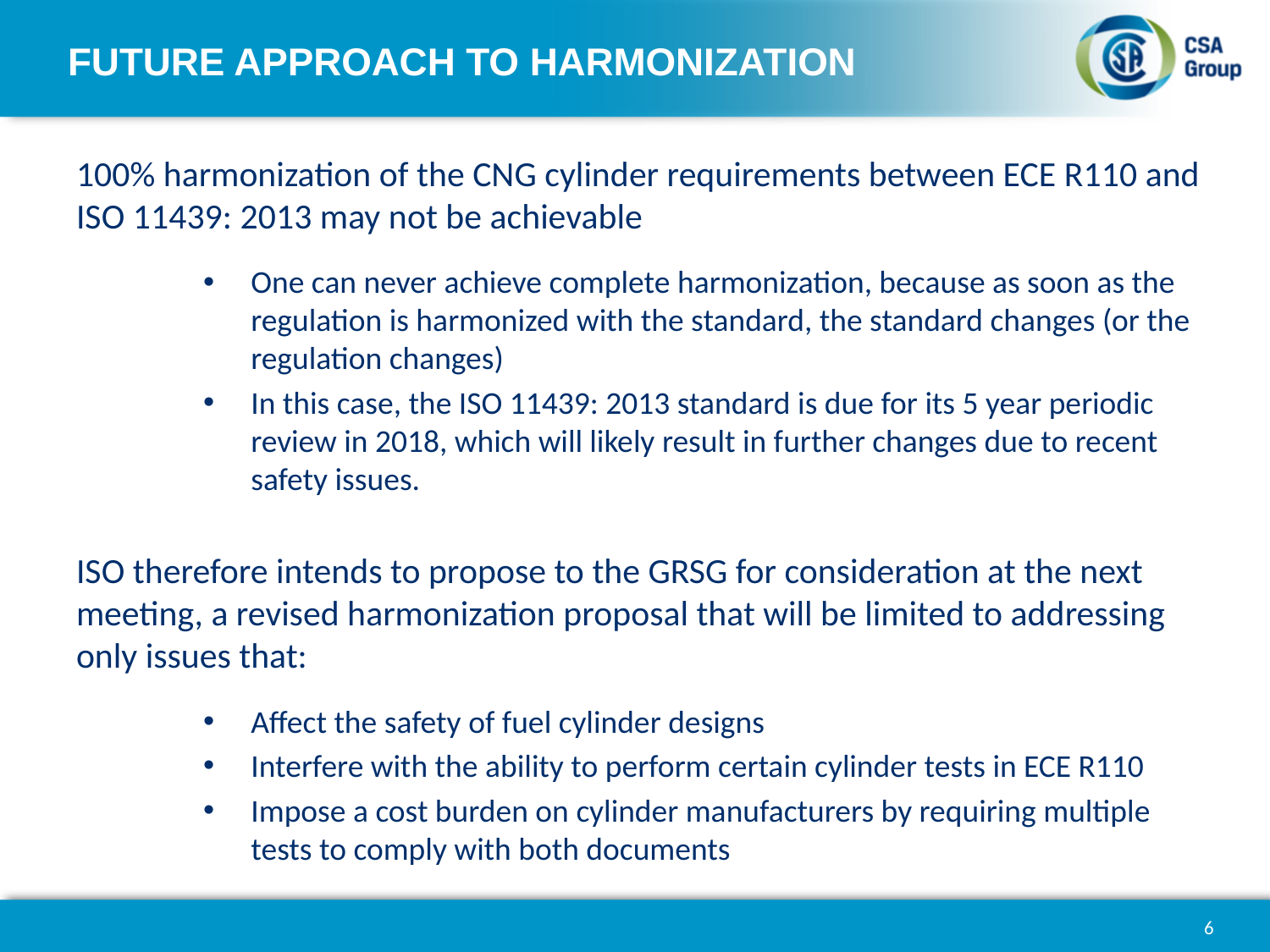

# FUTURE APPROACH TO HARMONIZATION
100% harmonization of the CNG cylinder requirements between ECE R110 and ISO 11439: 2013 may not be achievable

One can never achieve complete harmonization, because as soon as the regulation is harmonized with the standard, the standard changes (or the regulation changes)
In this case, the ISO 11439: 2013 standard is due for its 5 year periodic review in 2018, which will likely result in further changes due to recent safety issues.

ISO therefore intends to propose to the GRSG for consideration at the next meeting, a revised harmonization proposal that will be limited to addressing only issues that:

Affect the safety of fuel cylinder designs
Interfere with the ability to perform certain cylinder tests in ECE R110
Impose a cost burden on cylinder manufacturers by requiring multiple tests to comply with both documents
6